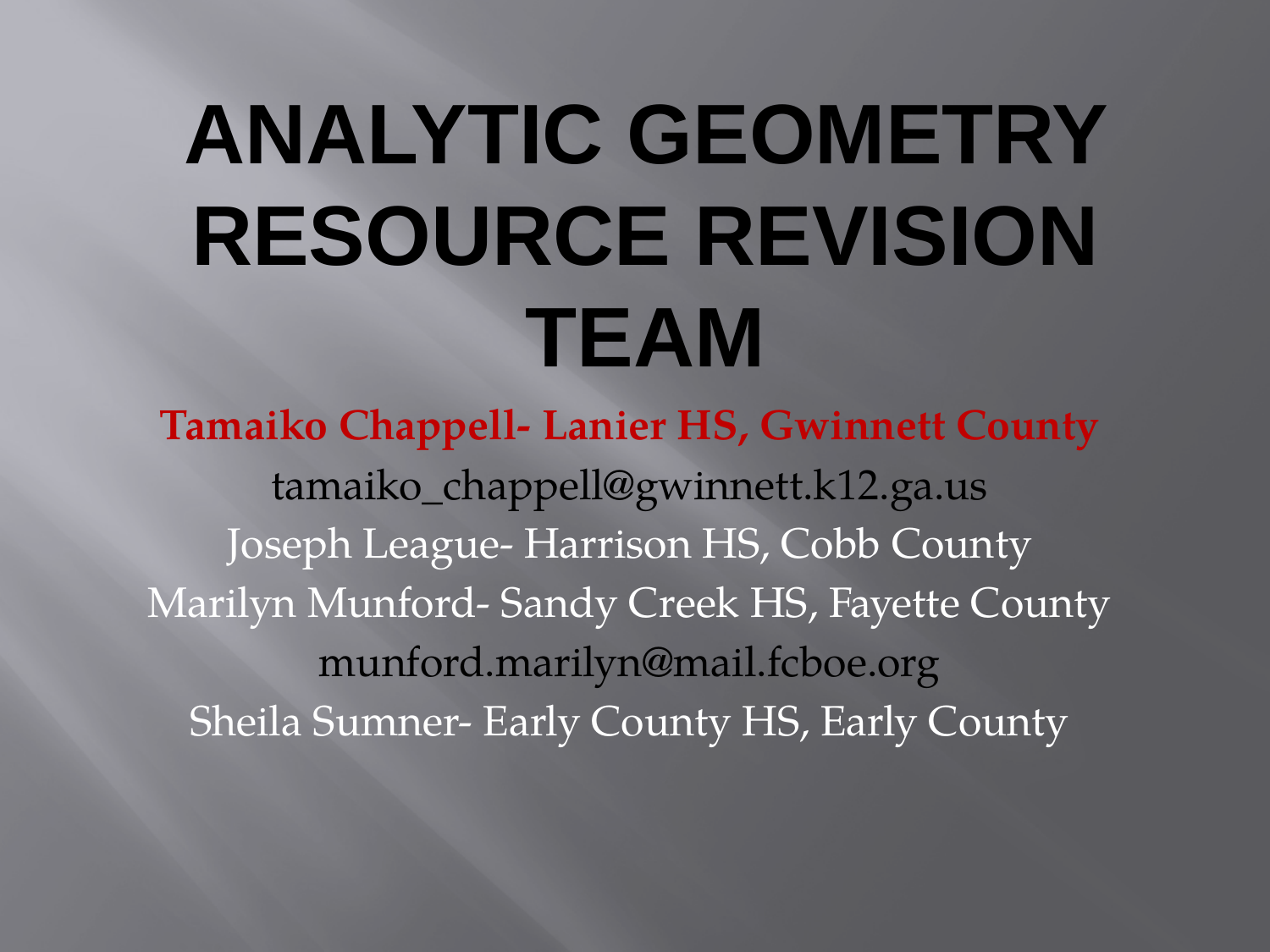

# Analytic Geometry Resource Revision Team
Tamaiko Chappell- Lanier HS, Gwinnett County
tamaiko_chappell@gwinnett.k12.ga.us
Joseph League- Harrison HS, Cobb County
Marilyn Munford- Sandy Creek HS, Fayette County
munford.marilyn@mail.fcboe.org
Sheila Sumner- Early County HS, Early County